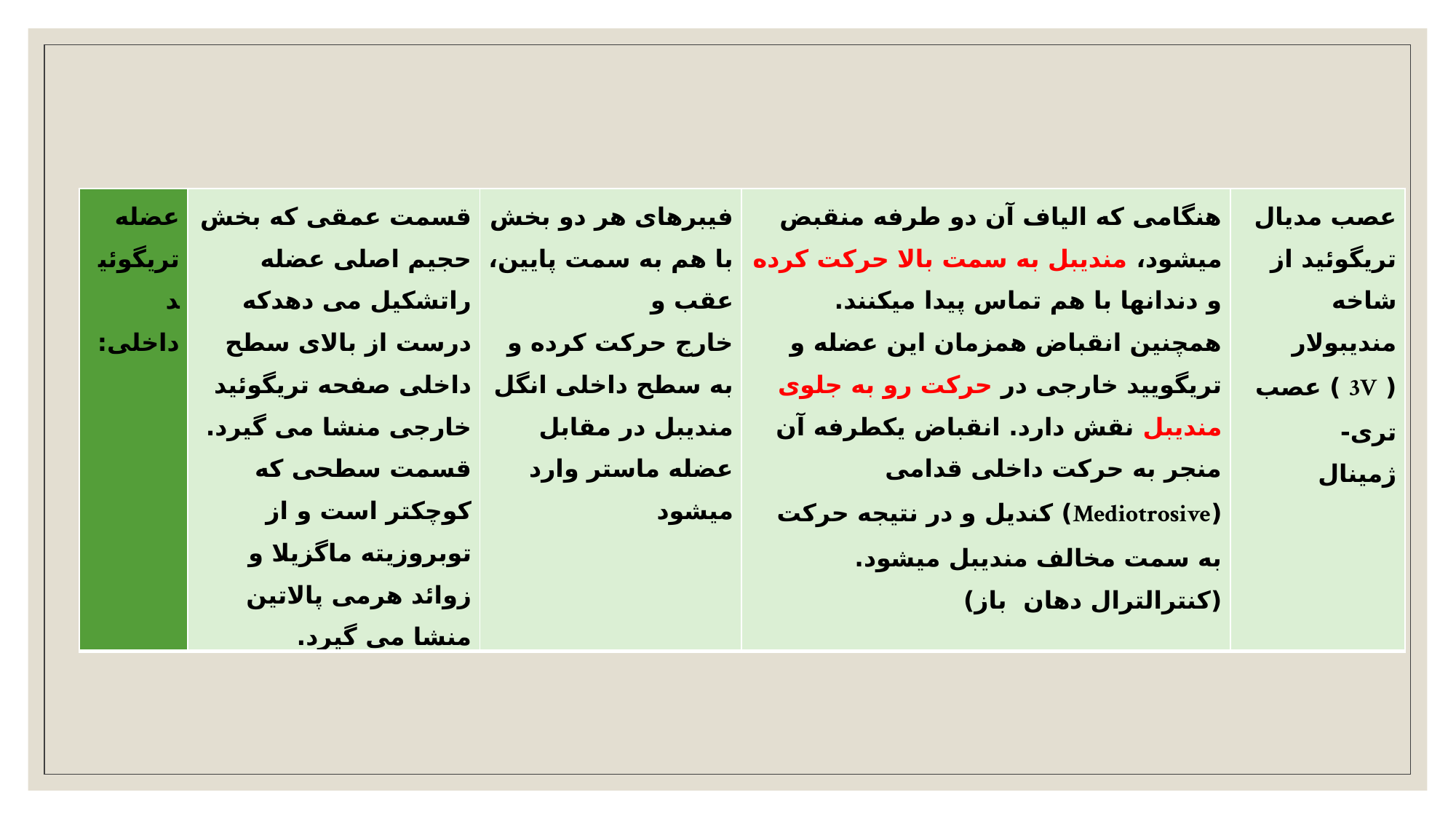

| عضله تریگوئید داخلی: | قسمت عمقی که بخش حجیم اصلی عضله راتشکیل می دهدکه درست از بالای سطح داخلی صفحه تریگوئید خارجی منشا می گیرد. قسمت سطحی که کوچکتر است و از توبروزیته ماگزیلا و زوائد هرمی پالاتین منشا می گیرد. | فیبرهای هر دو بخش با هم به سمت پایین، عقب و خارج حرکت کرده و به سطح داخلی انگل مندیبل در مقابل عضله ماستر وارد میشود | هنگامی که الیاف آن دو طرفه منقبض میشود، مندیبل به سمت بالا حرکت کرده و دندانها با هم تماس پیدا میکنند. همچنین انقباض همزمان این عضله و تریگویید خارجی در حرکت رو به جلوی مندیبل نقش دارد. انقباض یکطرفه آن منجر به حرکت داخلی قدامی (Mediotrosive) کندیل و در نتیجه حرکت به سمت مخالف مندیبل میشود. (کنترالترال دهان باز) | عصب مدیال تریگوئید از شاخه مندیبولار ( 3V ) عصب تری- ژمینال |
| --- | --- | --- | --- | --- |